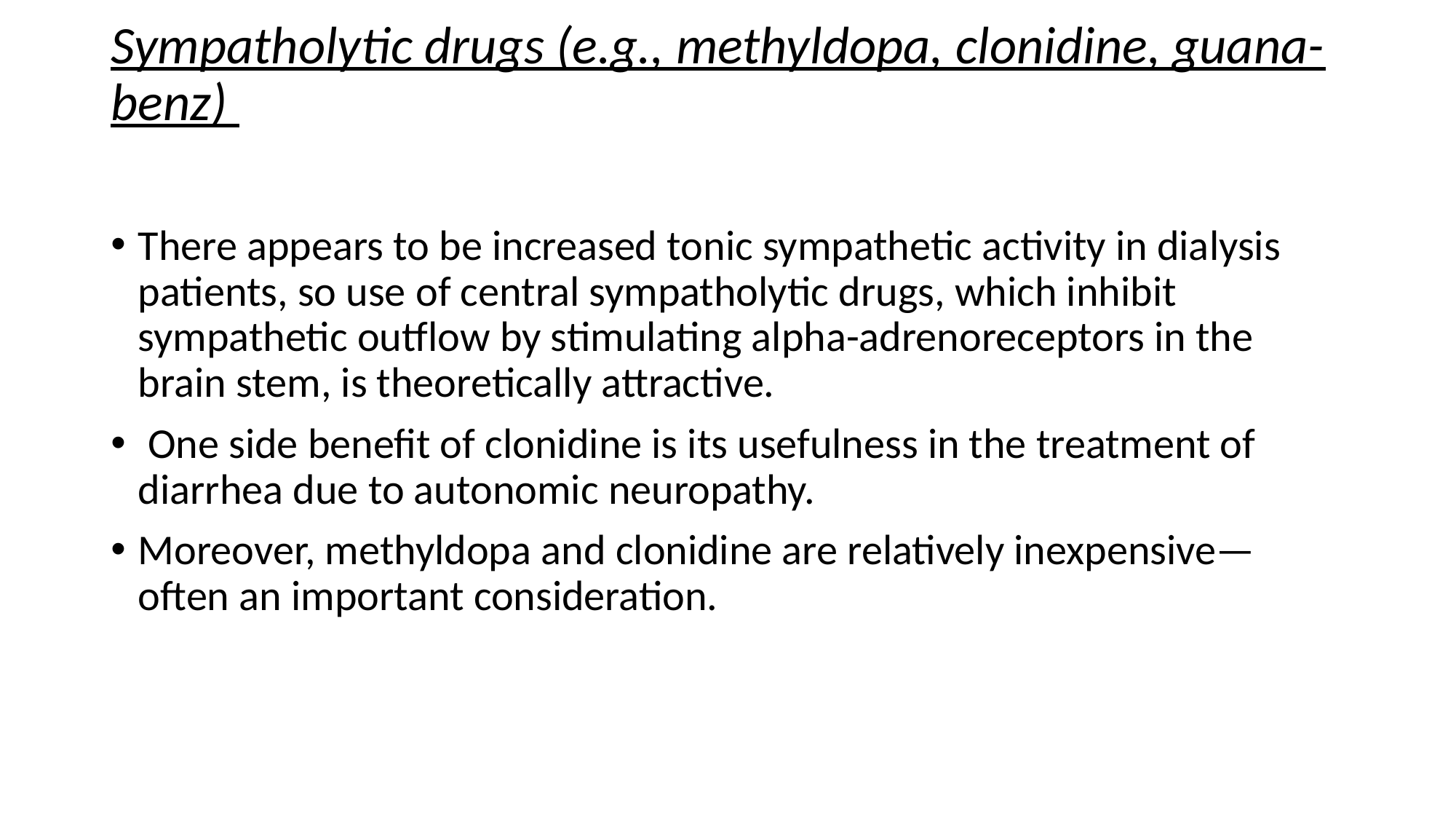

# Sympatholytic drugs (e.g., methyldopa, clonidine, guana- benz)
There appears to be increased tonic sympathetic activity in dialysis patients, so use of central sympatholytic drugs, which inhibit sympathetic outflow by stimulating alpha-adrenoreceptors in the brain stem, is theoretically attractive.
 One side benefit of clonidine is its usefulness in the treatment of diarrhea due to autonomic neuropathy.
Moreover, methyldopa and clonidine are relatively inexpensive—often an important consideration.